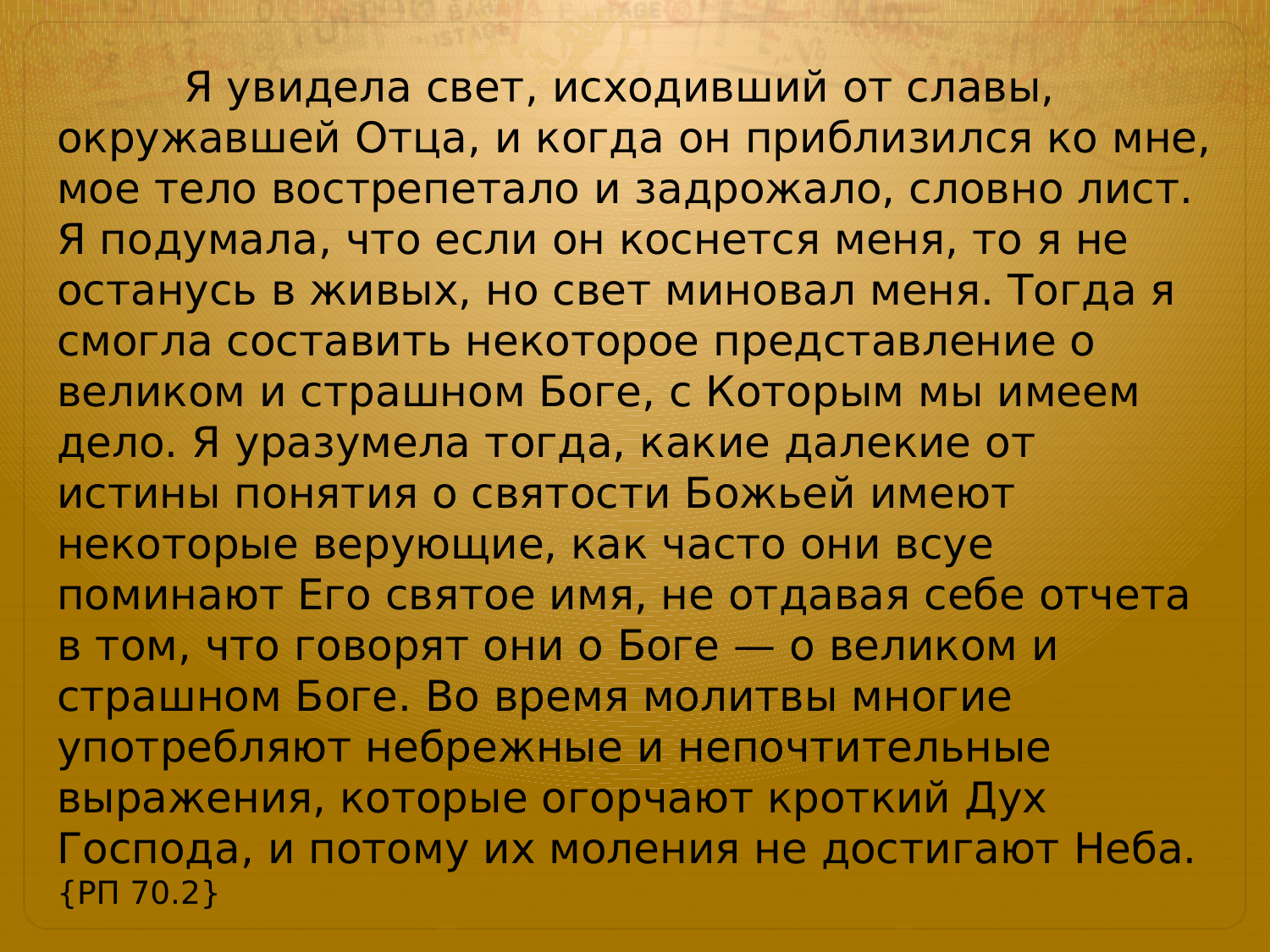

Я увидела свет, исходивший от славы, окружавшей Отца, и когда он приблизился ко мне, мое тело вострепетало и задрожало, словно лист. Я подумала, что если он коснется меня, то я не останусь в живых, но свет миновал меня. Тогда я смогла составить некоторое представление о великом и страшном Боге, с Которым мы имеем дело. Я уразумела тогда, какие далекие от истины понятия о святости Божьей имеют некоторые верующие, как часто они всуе поминают Его святое имя, не отдавая себе отчета в том, что говорят они о Боге — о великом и страшном Боге. Во время молитвы многие употребляют небрежные и непочтительные выражения, которые огорчают кроткий Дух Господа, и потому их моления не достигают Неба.
{РП 70.2}